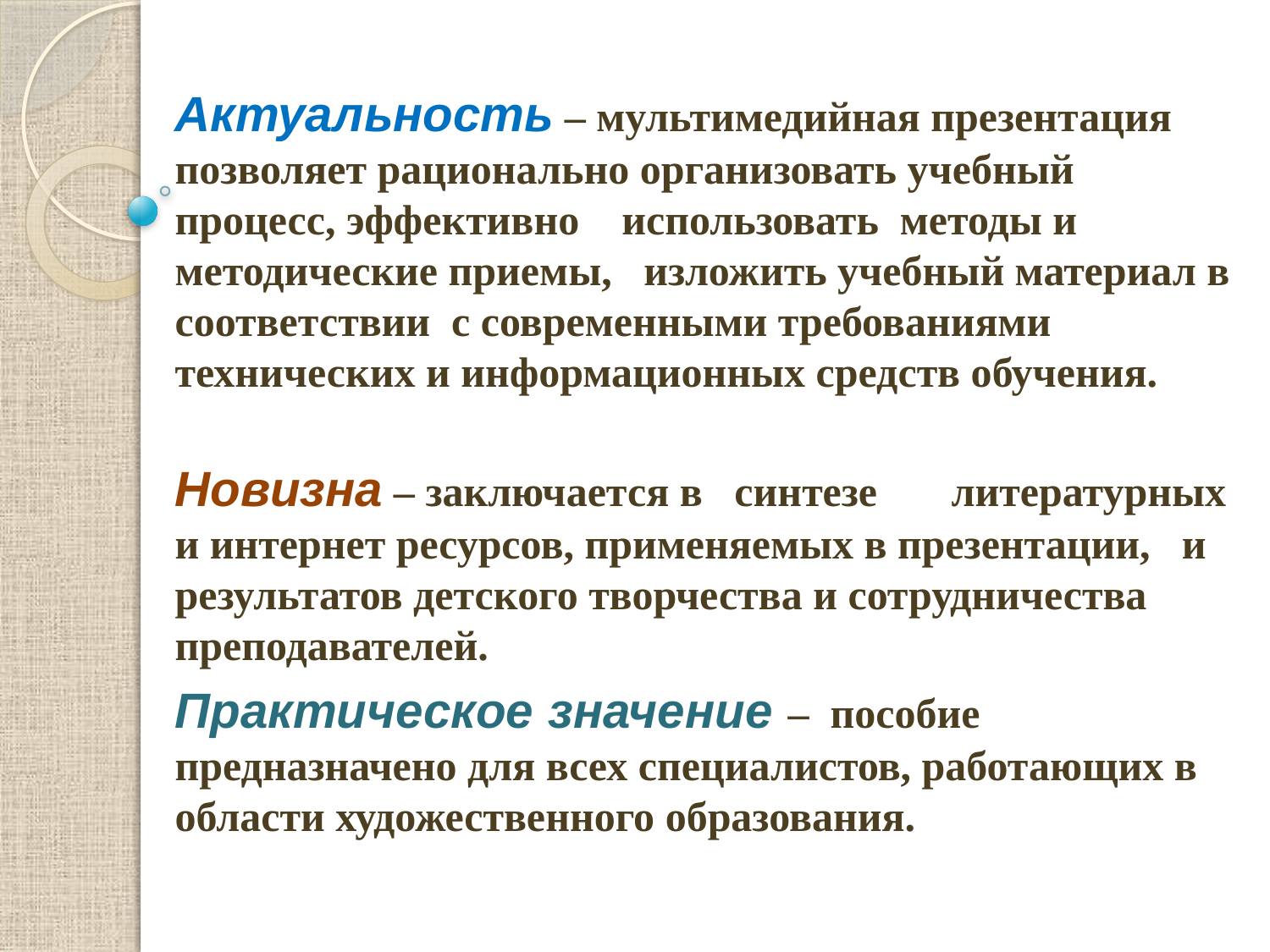

Актуальность – мультимедийная презентация позволяет рационально организовать учебный процесс, эффективно    использовать  методы и методические приемы,   изложить учебный материал в соответствии  с современными требованиями технических и информационных средств обучения.
Новизна – заключается в   синтезе       литературных и интернет ресурсов, применяемых в презентации,   и результатов детского творчества и сотрудничества преподавателей.
Практическое значение –  пособие предназначено для всех специалистов, работающих в   области художественного образования.